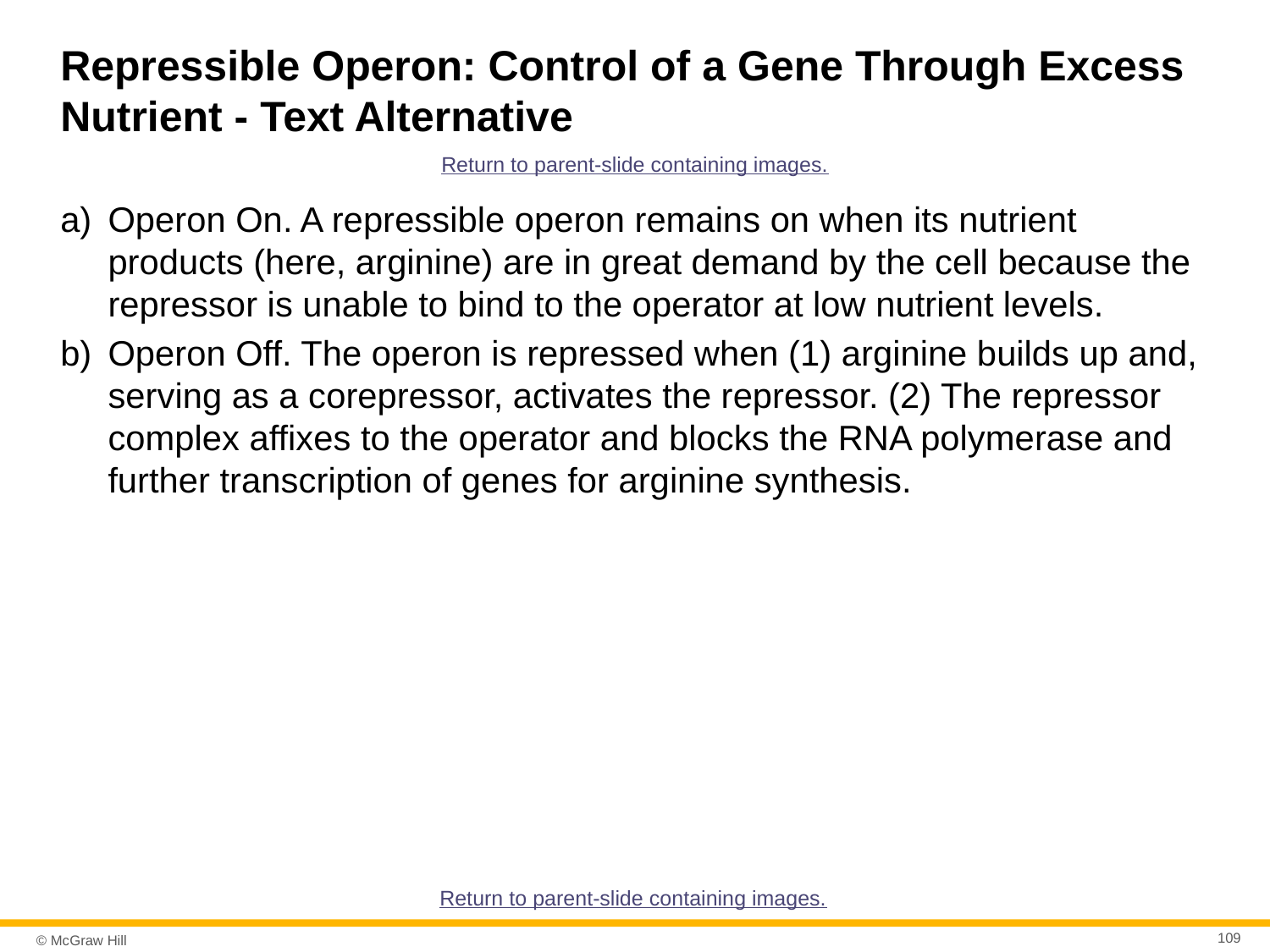

# Repressible Operon: Control of a Gene Through Excess Nutrient - Text Alternative
Return to parent-slide containing images.
Operon On. A repressible operon remains on when its nutrient products (here, arginine) are in great demand by the cell because the repressor is unable to bind to the operator at low nutrient levels.
Operon Off. The operon is repressed when (1) arginine builds up and, serving as a corepressor, activates the repressor. (2) The repressor complex affixes to the operator and blocks the RNA polymerase and further transcription of genes for arginine synthesis.
Return to parent-slide containing images.